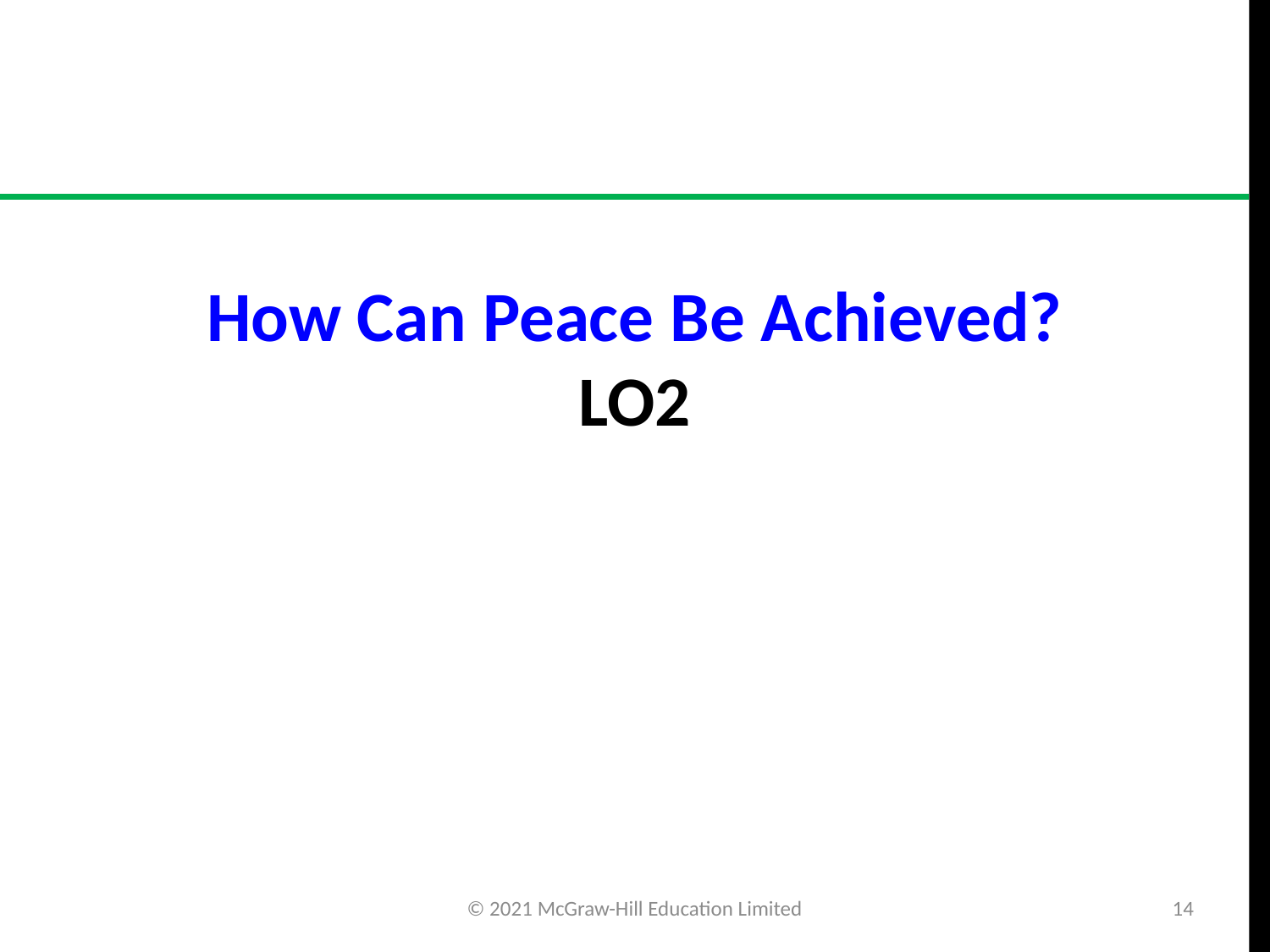

# How Can Peace Be Achieved? LO2

© 2021 McGraw-Hill Education Limited
14